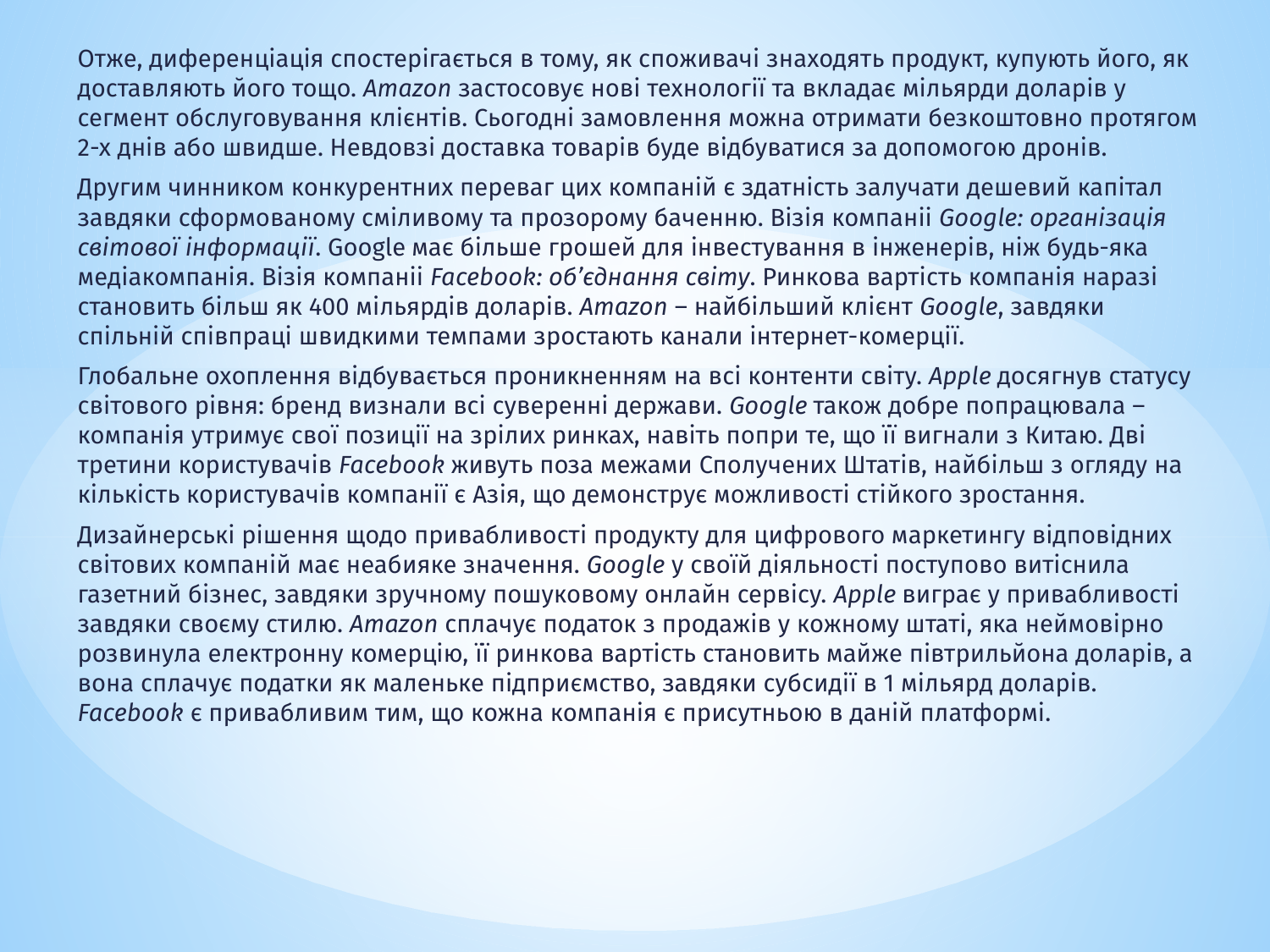

Отже, диференціація спостерігається в тому, як споживачі знаходять продукт, купують його, як доставляють його тощо. Amazon застосовує нові технології та вкладає мільярди доларів у сегмент обслуговування клієнтів. Сьогодні замовлення можна отримати безкоштовно протягом 2-х днів або швидше. Невдовзі доставка товарів буде відбуватися за допомогою дронів.
Другим чинником конкурентних переваг цих компаній є здатність залучати дешевий капітал завдяки сформованому сміливому та прозорому баченню. Візія компаніі Google: організація світової інформації. Google має більше грошей для інвестування в інженерів, ніж будь-яка медіакомпанія. Візія компаніі Facebook: об’єднання світу. Ринкова вартість компанія наразі становить більш як 400 мільярдів доларів. Amazon – найбільший клієнт Google, завдяки спільній співпраці швидкими темпами зростають канали інтернет-комерції.
Глобальне охоплення відбувається проникненням на всі контенти світу. Apple досягнув статусу світового рівня: бренд визнали всі суверенні держави. Google також добре попрацювала – компанія утримує свої позиції на зрілих ринках, навіть попри те, що її вигнали з Китаю. Дві третини користувачів Facebook живуть поза межами Сполучених Штатів, найбільш з огляду на кількість користувачів компанії є Азія, що демонструє можливості стійкого зростання.
Дизайнерські рішення щодо привабливості продукту для цифрового маркетингу відповідних світових компаній має неабияке значення. Google у своїй діяльності поступово витіснила газетний бізнес, завдяки зручному пошуковому онлайн сервісу. Apple виграє у привабливості завдяки своєму стилю. Amazon сплачує податок з продажів у кожному штаті, яка неймовірно розвинула електронну комерцію, її ринкова вартість становить майже півтрильйона доларів, а вона сплачує податки як маленьке підприємство, завдяки субсидії в 1 мільярд доларів. Facebook є привабливим тим, що кожна компанія є присутньою в даній платформі.